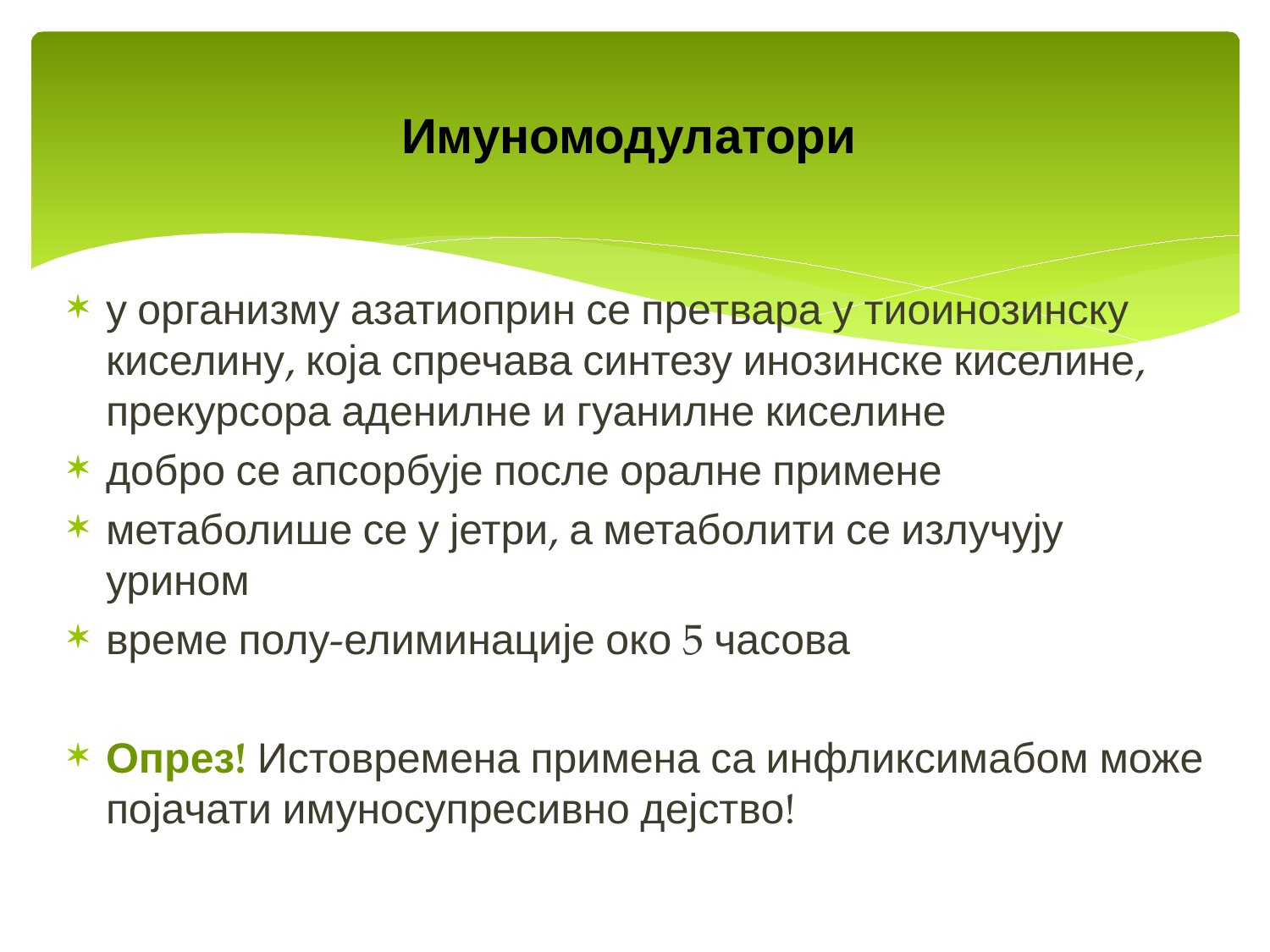

# Имуномодулатори
у организму азатиоприн се претвара у тиоинозинску киселину, која спречава синтезу инозинске киселине, прекурсора аденилне и гуанилне киселине
добро се апсорбује после оралне примене
метаболише се у јетри, а метаболити се излучују урином
време полу-елиминације око 5 часова

Опрез! Истовремена примена са инфликсимабом може појачати имуносупресивно дејство!